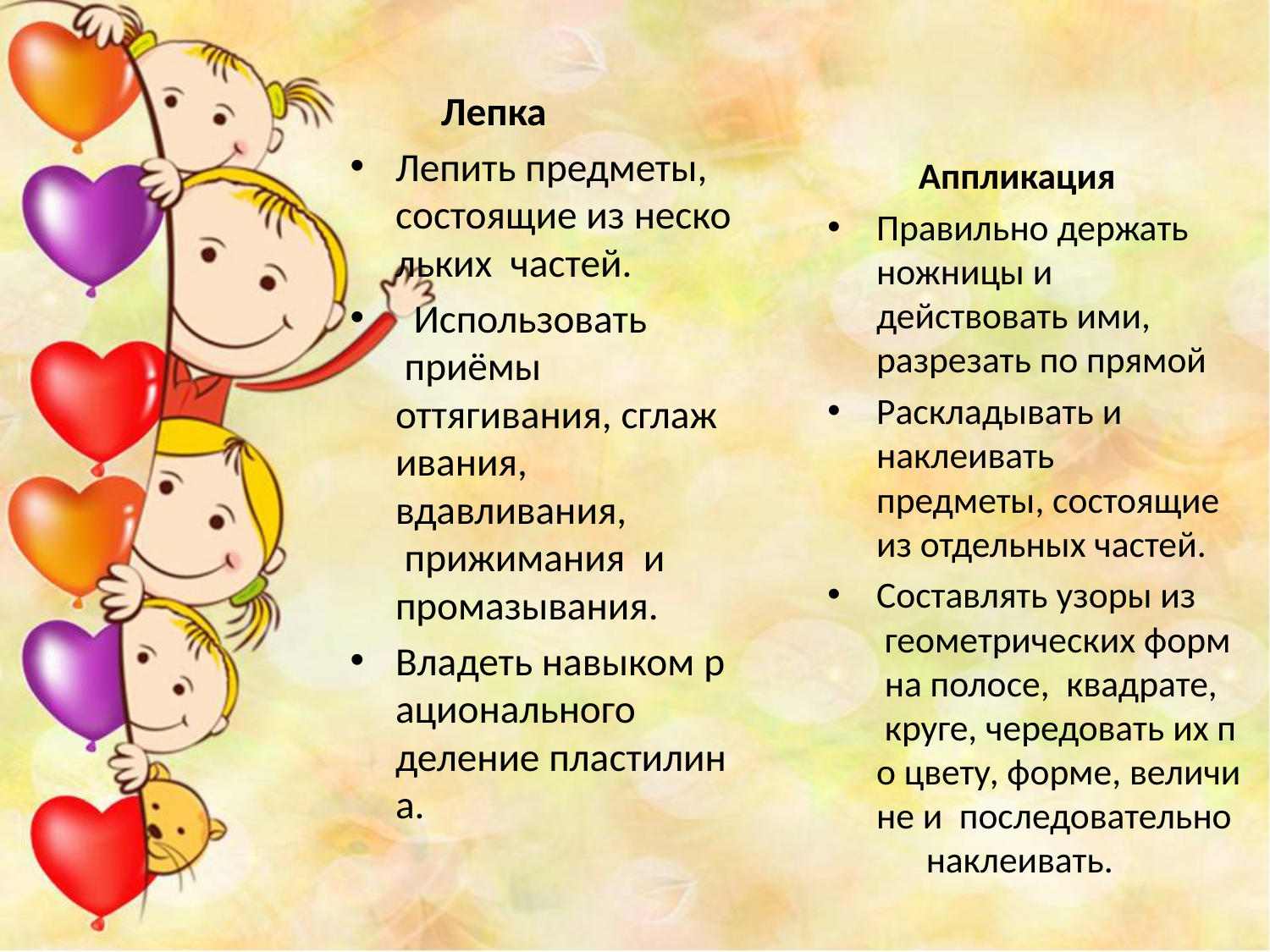

Лепка
Лепить предметы,  состоящие из нескольких  частей.
  Использовать     приёмы  оттягивания, сглаживания,  вдавливания,      прижимания  и    промазывания.
Владеть навыком рационального  деление пластилина.
           Аппликация
Правильно держать       ножницы и  действовать ими, разрезать по прямой
Раскладывать и               наклеивать  предметы, состоящие из отдельных частей.
Составлять узоры из       геометрических форм   на полосе,  квадрате,     круге, чередовать их по цвету, форме, величине и  последовательно        наклеивать.